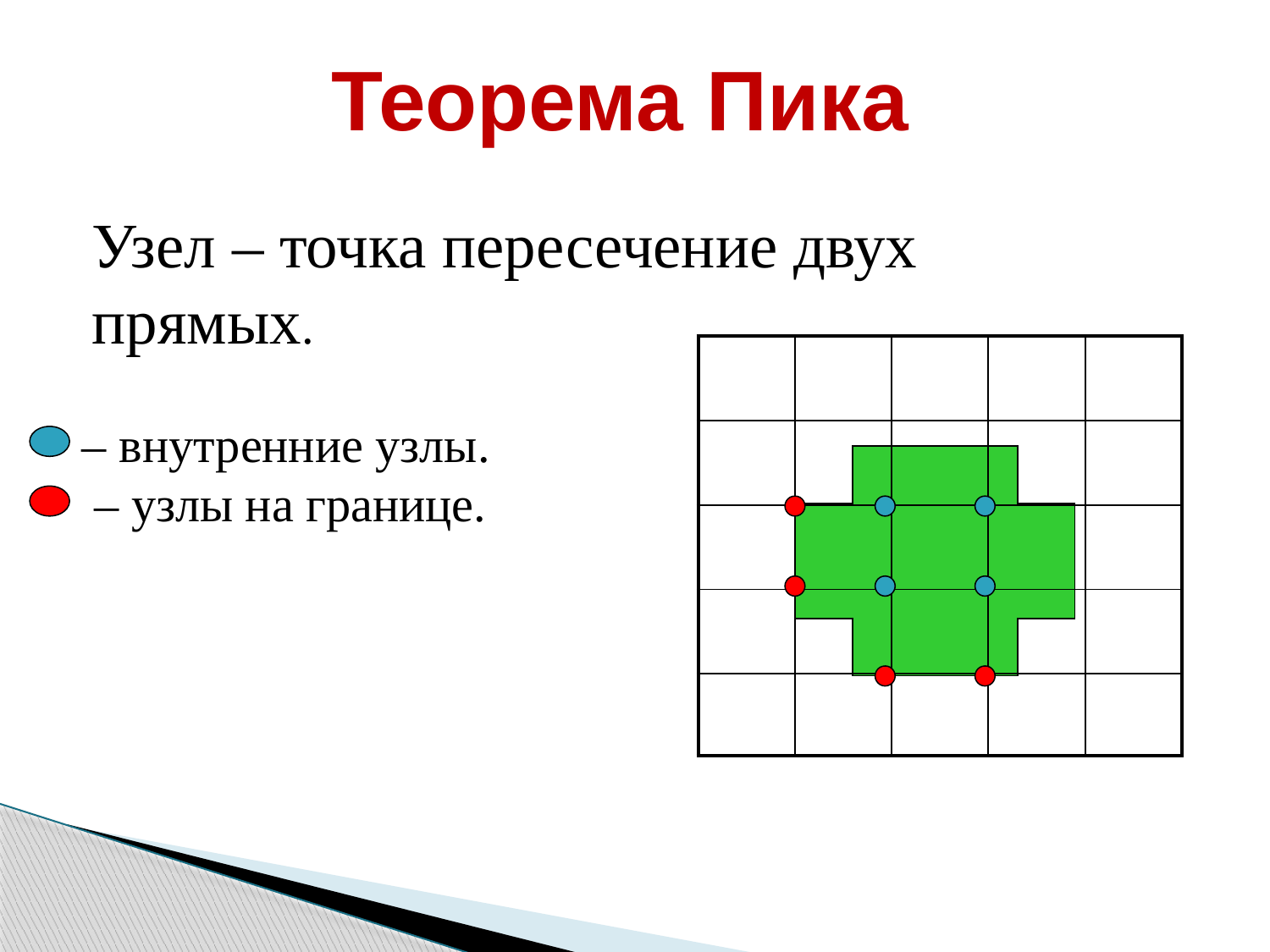

Теорема Пика
Узел – точка пересечение двух прямых.

|  |  |  |  |  |
| --- | --- | --- | --- | --- |
|  |  |  |  |  |
|  |  |  |  |  |
|  |  |  |  |  |
|  |  |  |  |  |
|  |  |  |  |  |
| --- | --- | --- | --- | --- |
|  |  |  |  |  |
|  |  |  |  |  |
|  |  |  |  |  |
|  |  |  |  |  |
– внутренние узлы.
 – узлы на границе.